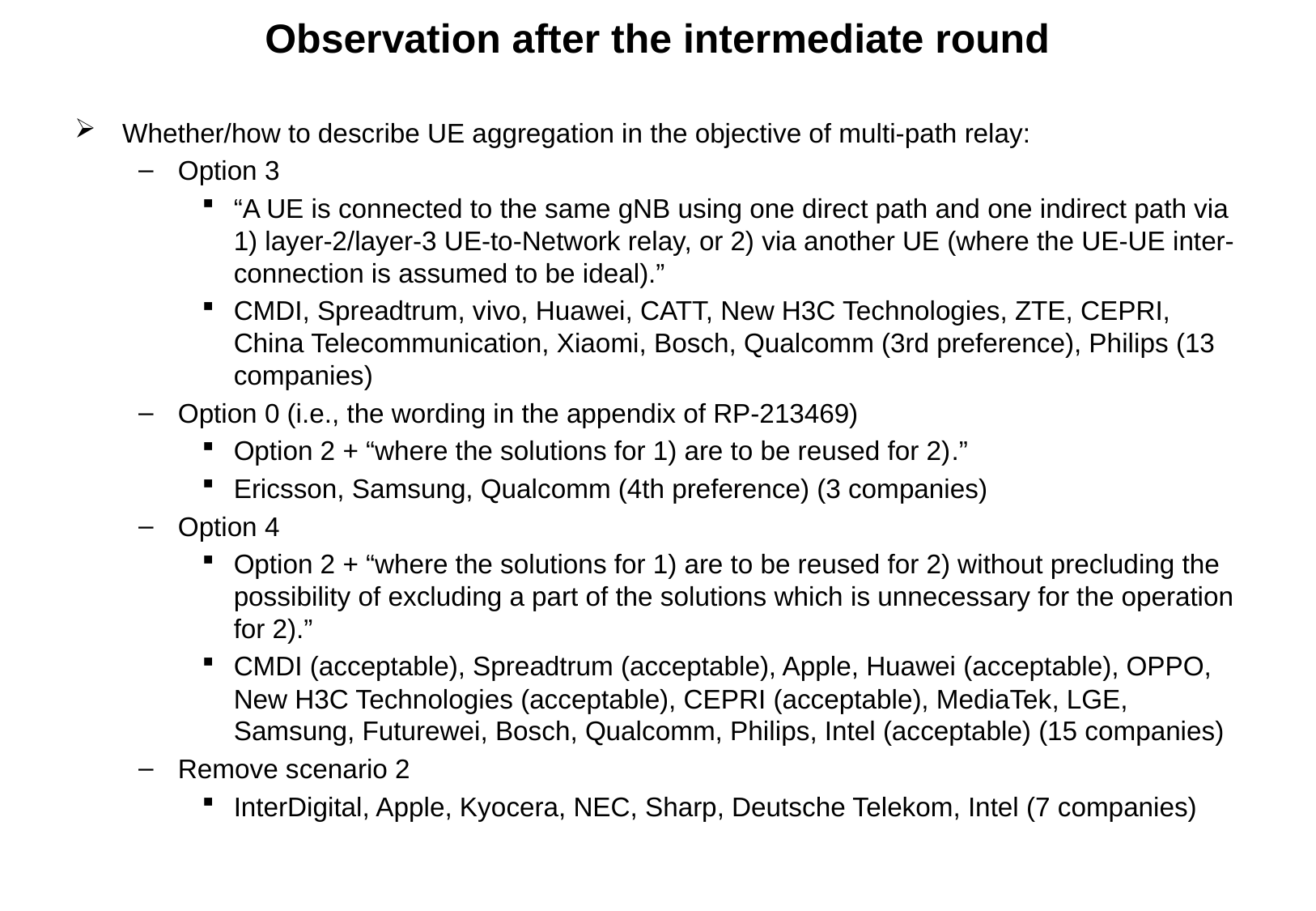

# Observation after the intermediate round
Whether/how to describe UE aggregation in the objective of multi-path relay:
Option 3
“A UE is connected to the same gNB using one direct path and one indirect path via 1) layer-2/layer-3 UE-to-Network relay, or 2) via another UE (where the UE-UE inter-connection is assumed to be ideal).”
CMDI, Spreadtrum, vivo, Huawei, CATT, New H3C Technologies, ZTE, CEPRI, China Telecommunication, Xiaomi, Bosch, Qualcomm (3rd preference), Philips (13 companies)
Option 0 (i.e., the wording in the appendix of RP-213469)
Option 2 + “where the solutions for 1) are to be reused for 2).”
Ericsson, Samsung, Qualcomm (4th preference) (3 companies)
Option 4
Option 2 + “where the solutions for 1) are to be reused for 2) without precluding the possibility of excluding a part of the solutions which is unnecessary for the operation for 2).”
CMDI (acceptable), Spreadtrum (acceptable), Apple, Huawei (acceptable), OPPO, New H3C Technologies (acceptable), CEPRI (acceptable), MediaTek, LGE, Samsung, Futurewei, Bosch, Qualcomm, Philips, Intel (acceptable) (15 companies)
Remove scenario 2
InterDigital, Apple, Kyocera, NEC, Sharp, Deutsche Telekom, Intel (7 companies)